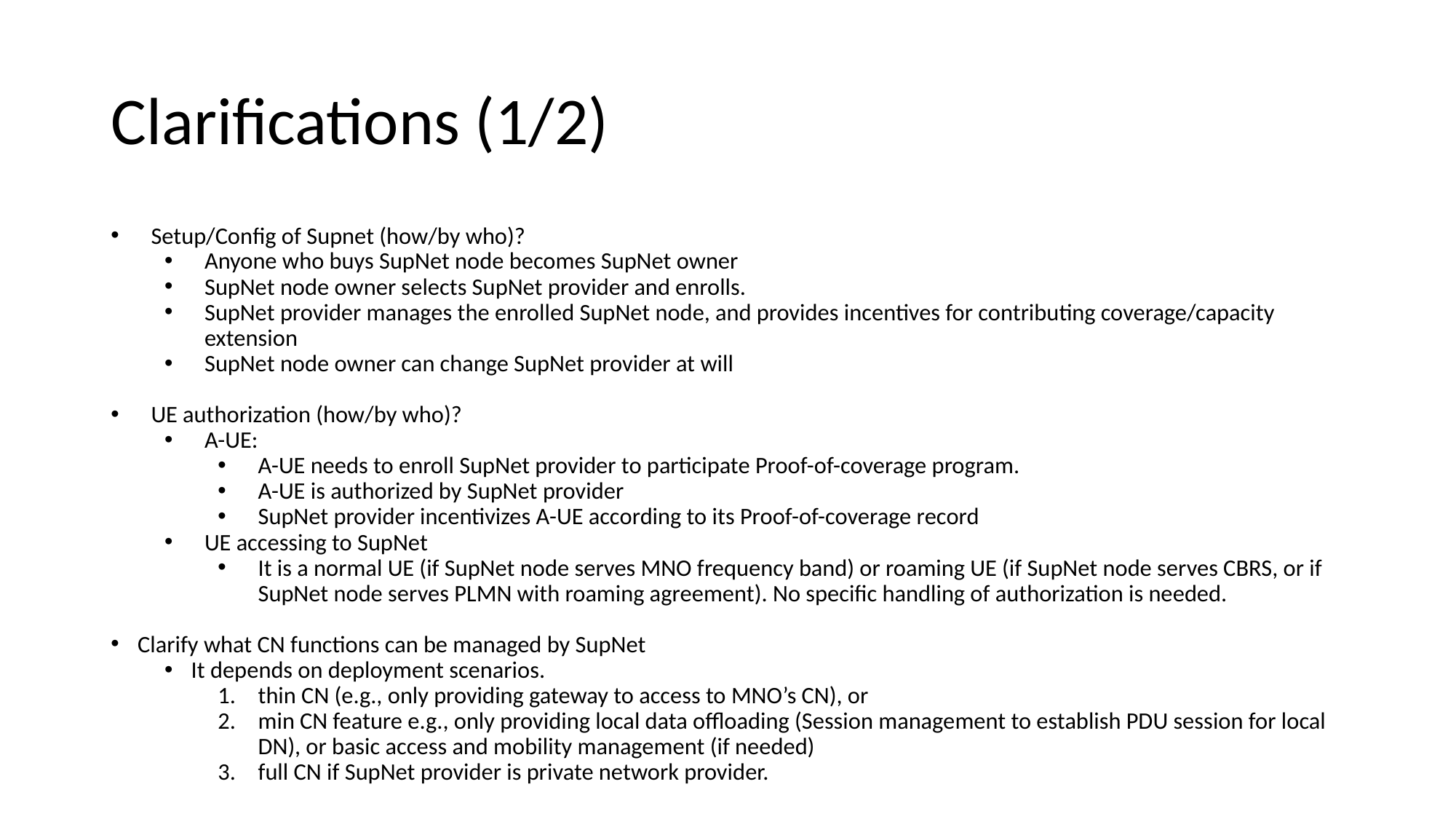

# Clarifications (1/2)
Setup/Config of Supnet (how/by who)?
Anyone who buys SupNet node becomes SupNet owner
SupNet node owner selects SupNet provider and enrolls.
SupNet provider manages the enrolled SupNet node, and provides incentives for contributing coverage/capacity extension
SupNet node owner can change SupNet provider at will

UE authorization (how/by who)?
A-UE:
A-UE needs to enroll SupNet provider to participate Proof-of-coverage program.
A-UE is authorized by SupNet provider
SupNet provider incentivizes A-UE according to its Proof-of-coverage record
UE accessing to SupNet
It is a normal UE (if SupNet node serves MNO frequency band) or roaming UE (if SupNet node serves CBRS, or if SupNet node serves PLMN with roaming agreement). No specific handling of authorization is needed.

Clarify what CN functions can be managed by SupNet
It depends on deployment scenarios.
thin CN (e.g., only providing gateway to access to MNO’s CN), or
min CN feature e.g., only providing local data offloading (Session management to establish PDU session for local DN), or basic access and mobility management (if needed)
full CN if SupNet provider is private network provider.